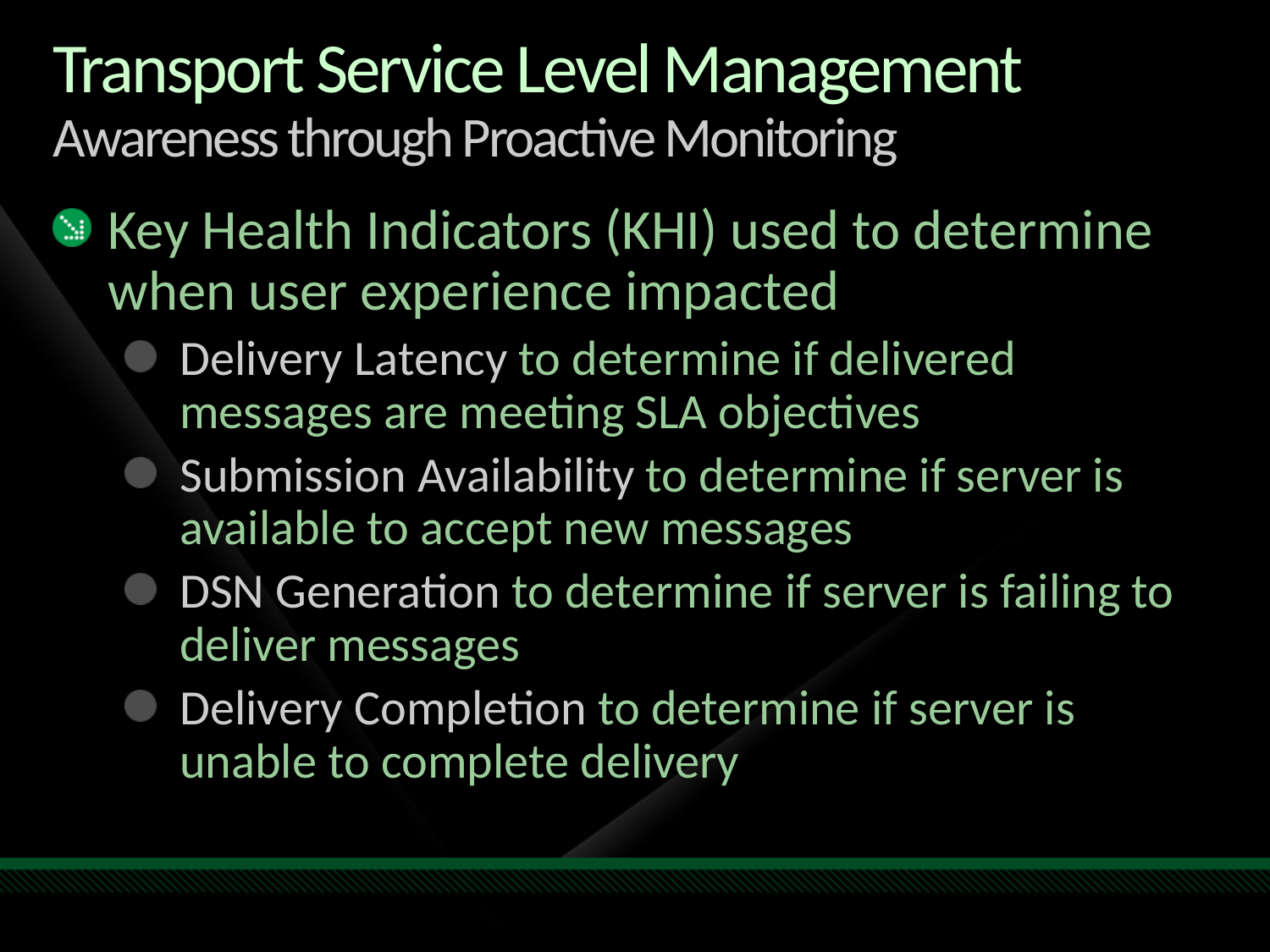

# Transport Service Level Management Awareness through Proactive Monitoring
Key Health Indicators (KHI) used to determine when user experience impacted
Delivery Latency to determine if delivered messages are meeting SLA objectives
Submission Availability to determine if server is available to accept new messages
DSN Generation to determine if server is failing to deliver messages
Delivery Completion to determine if server is unable to complete delivery